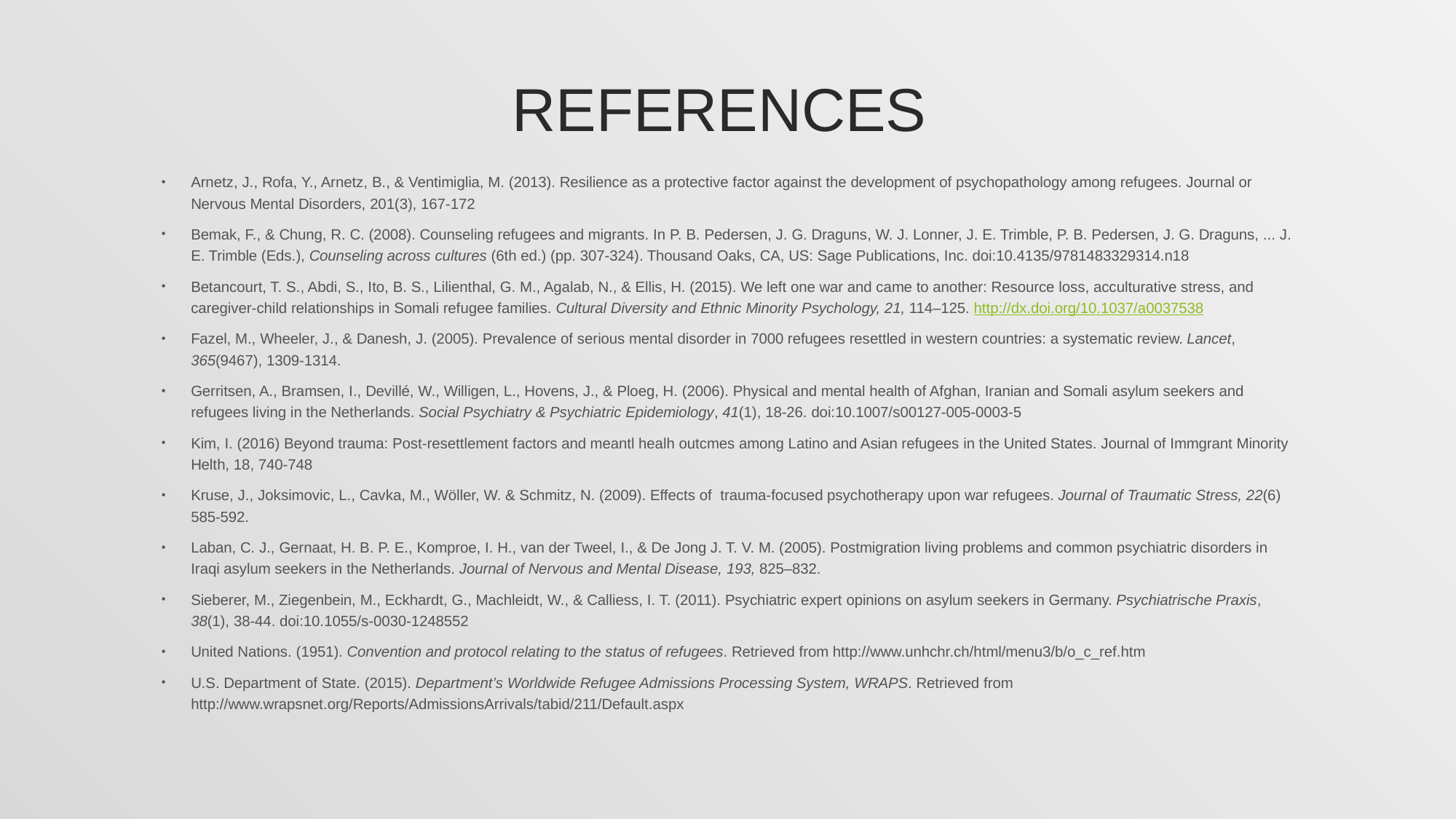

# References
Arnetz, J., Rofa, Y., Arnetz, B., & Ventimiglia, M. (2013). Resilience as a protective factor against the development of psychopathology among refugees. Journal or Nervous Mental Disorders, 201(3), 167-172
Bemak, F., & Chung, R. C. (2008). Counseling refugees and migrants. In P. B. Pedersen, J. G. Draguns, W. J. Lonner, J. E. Trimble, P. B. Pedersen, J. G. Draguns, ... J. E. Trimble (Eds.), Counseling across cultures (6th ed.) (pp. 307-324). Thousand Oaks, CA, US: Sage Publications, Inc. doi:10.4135/9781483329314.n18
Betancourt, T. S., Abdi, S., Ito, B. S., Lilienthal, G. M., Agalab, N., & Ellis, H. (2015). We left one war and came to another: Resource loss, acculturative stress, and caregiver-child relationships in Somali refugee families. Cultural Diversity and Ethnic Minority Psychology, 21, 114–125. http://dx.doi.org/10.1037/a0037538
Fazel, M., Wheeler, J., & Danesh, J. (2005). Prevalence of serious mental disorder in 7000 refugees resettled in western countries: a systematic review. Lancet, 365(9467), 1309-1314.
Gerritsen, A., Bramsen, I., Devillé, W., Willigen, L., Hovens, J., & Ploeg, H. (2006). Physical and mental health of Afghan, Iranian and Somali asylum seekers and refugees living in the Netherlands. Social Psychiatry & Psychiatric Epidemiology, 41(1), 18-26. doi:10.1007/s00127-005-0003-5
Kim, I. (2016) Beyond trauma: Post-resettlement factors and meantl healh outcmes among Latino and Asian refugees in the United States. Journal of Immgrant Minority Helth, 18, 740-748
Kruse, J., Joksimovic, L., Cavka, M., Wöller, W. & Schmitz, N. (2009). Effects of  trauma-focused psychotherapy upon war refugees. Journal of Traumatic Stress, 22(6) 585-592.
Laban, C. J., Gernaat, H. B. P. E., Komproe, I. H., van der Tweel, I., & De Jong J. T. V. M. (2005). Postmigration living problems and common psychiatric disorders in Iraqi asylum seekers in the Netherlands. Journal of Nervous and Mental Disease, 193, 825–832.
Sieberer, M., Ziegenbein, M., Eckhardt, G., Machleidt, W., & Calliess, I. T. (2011). Psychiatric expert opinions on asylum seekers in Germany. Psychiatrische Praxis, 38(1), 38-44. doi:10.1055/s-0030-1248552
United Nations. (1951). Convention and protocol relating to the status of refugees. Retrieved from http://www.unhchr.ch/html/menu3/b/o_c_ref.htm
U.S. Department of State. (2015). Department’s Worldwide Refugee Admissions Processing System, WRAPS. Retrieved from http://www.wrapsnet.org/Reports/AdmissionsArrivals/tabid/211/Default.aspx